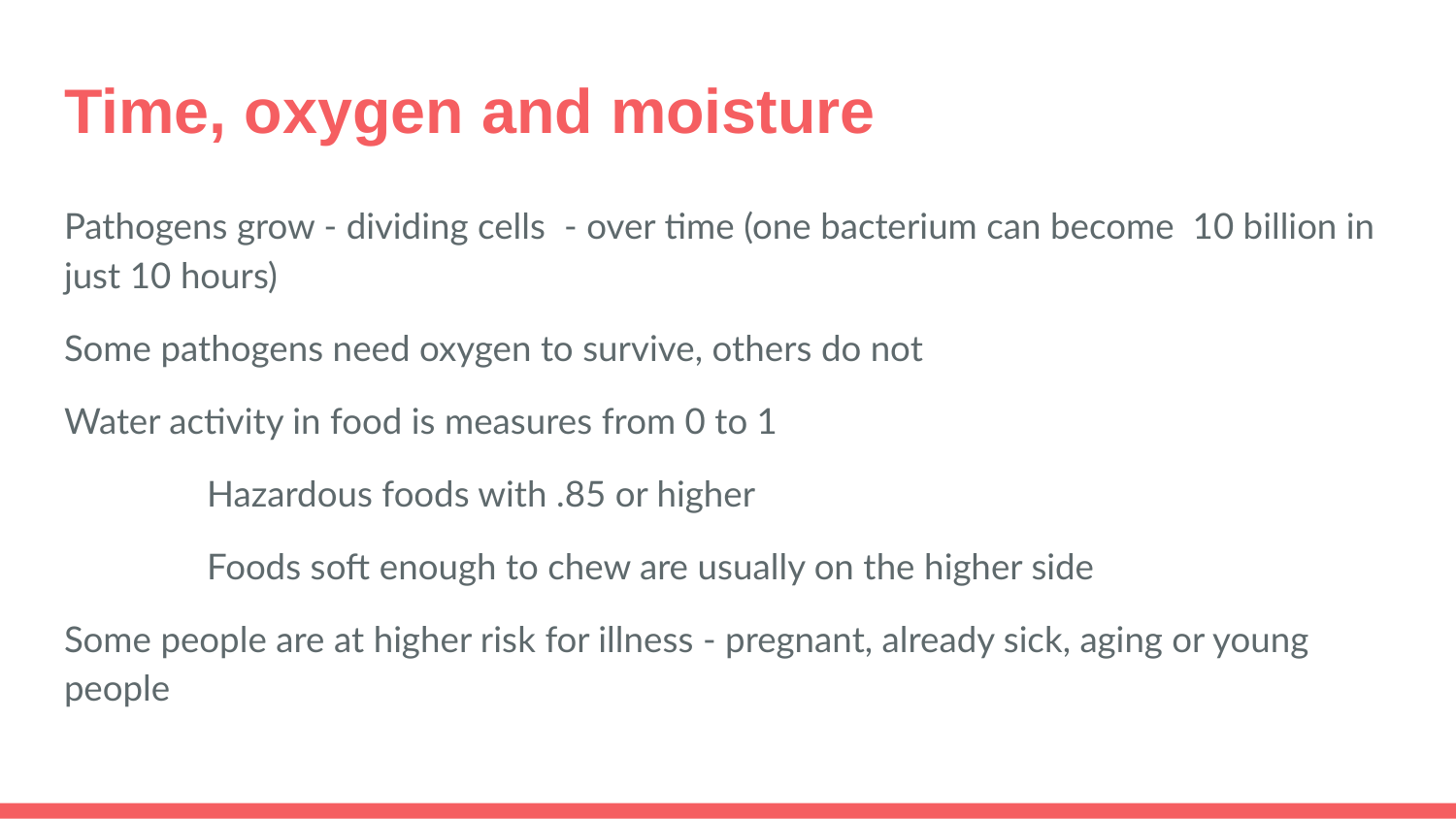

# Time, oxygen and moisture
Pathogens grow - dividing cells  - over time (one bacterium can become  10 billion in just 10 hours)
Some pathogens need oxygen to survive, others do not
Water activity in food is measures from 0 to 1
	Hazardous foods with .85 or higher
	Foods soft enough to chew are usually on the higher side
Some people are at higher risk for illness - pregnant, already sick, aging or young people